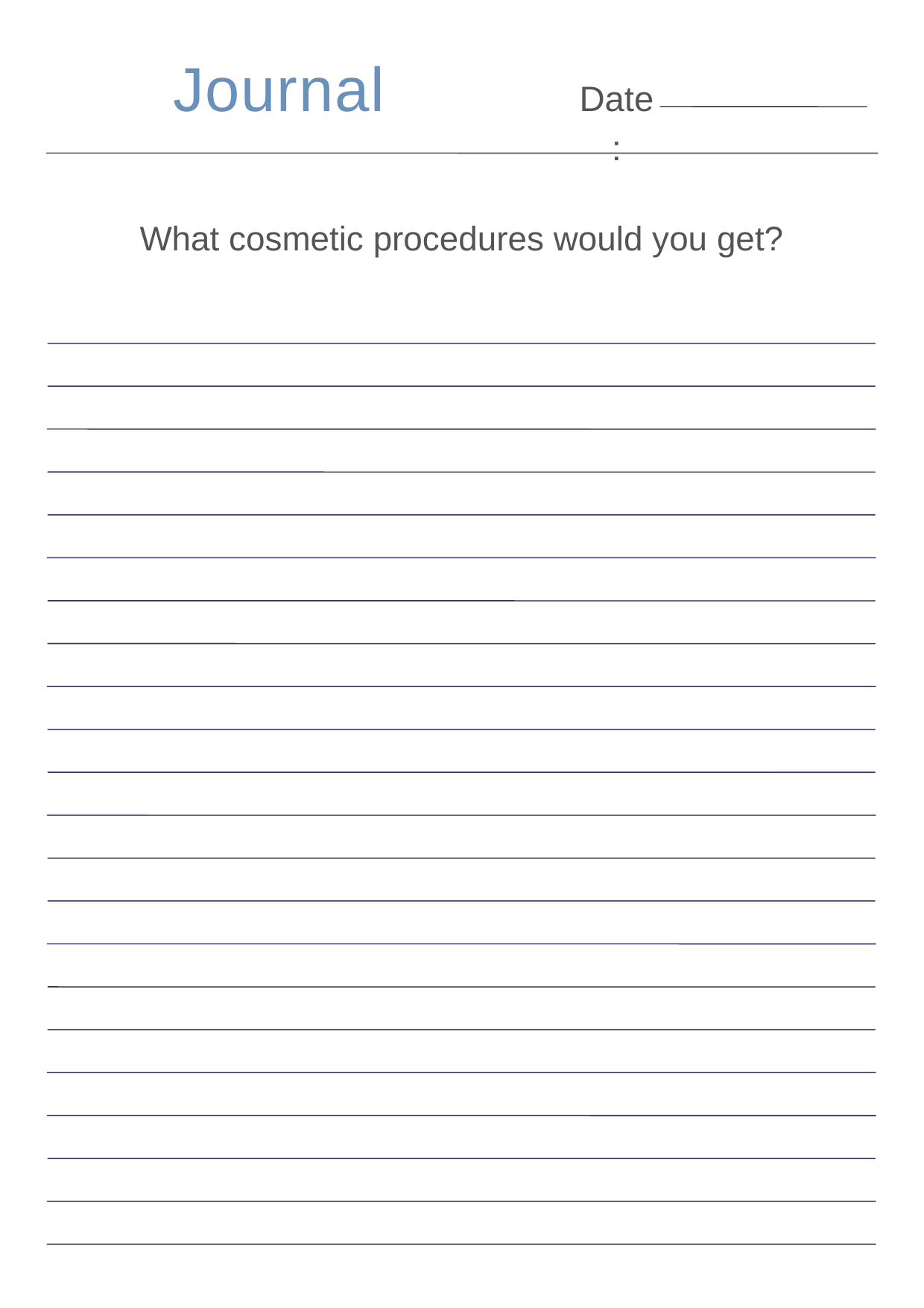

Journal
Date:

What cosmetic procedures would you get?